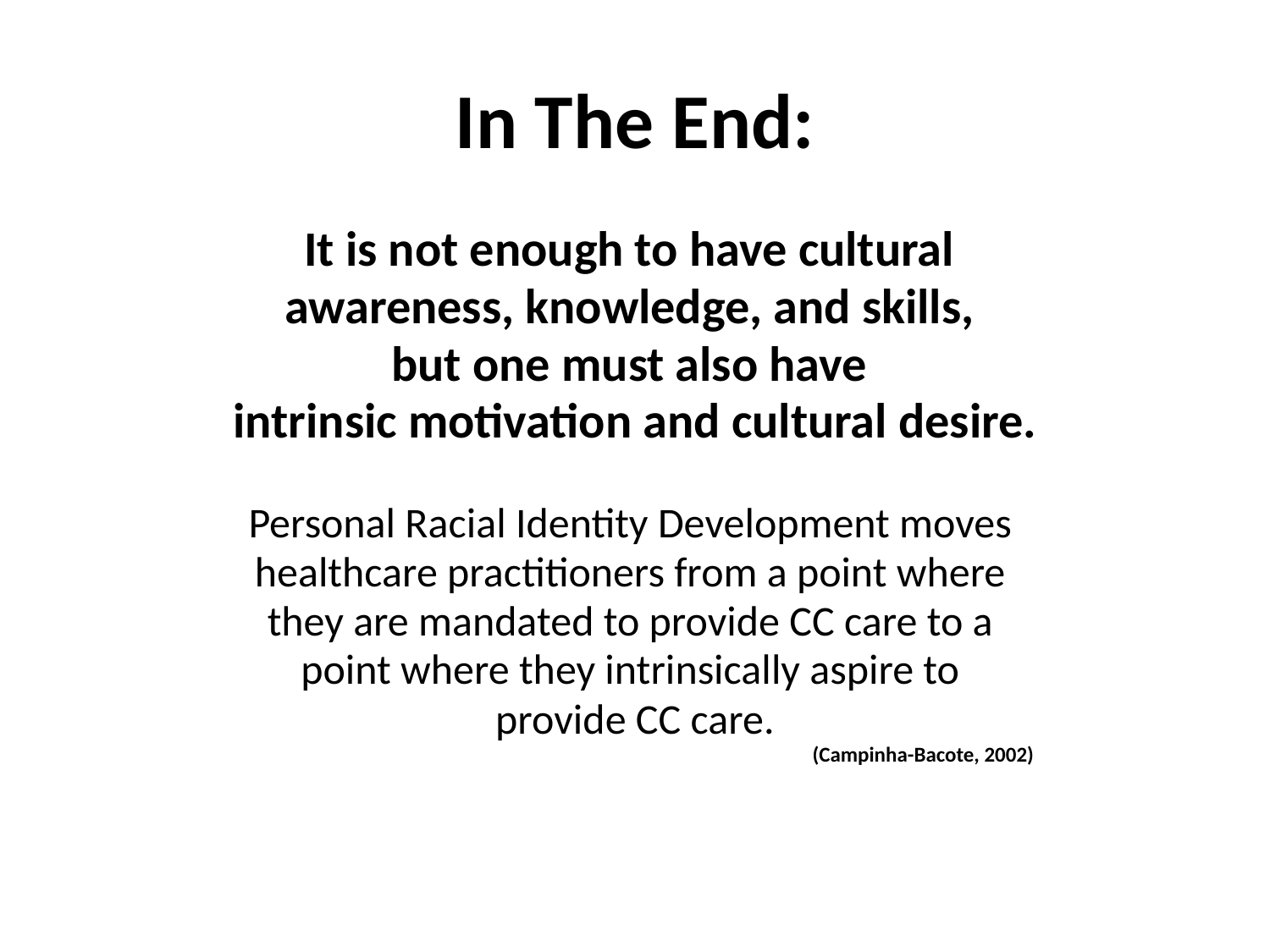

# In The End:
It is not enough to have cultural
awareness, knowledge, and skills,
but one must also have
intrinsic motivation and cultural desire.

Personal Racial Identity Development moves
healthcare practitioners from a point where
they are mandated to provide CC care to a
point where they intrinsically aspire to
provide CC care.
						           (Campinha-Bacote, 2002)